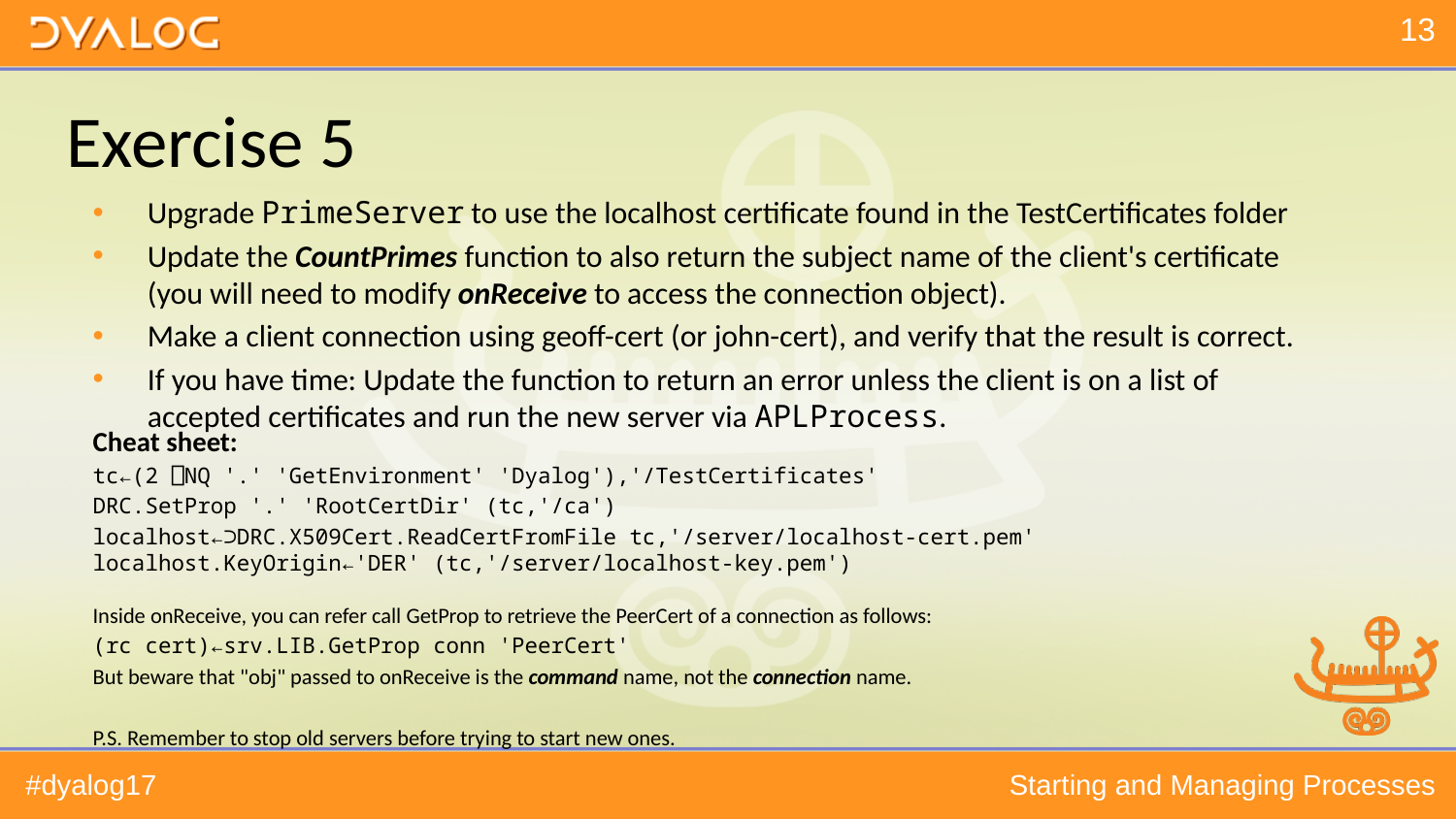

# Exercise 5
Upgrade PrimeServer to use the localhost certificate found in the TestCertificates folder
Update the CountPrimes function to also return the subject name of the client's certificate (you will need to modify onReceive to access the connection object).
Make a client connection using geoff-cert (or john-cert), and verify that the result is correct.
If you have time: Update the function to return an error unless the client is on a list of accepted certificates and run the new server via APLProcess.
Cheat sheet:
tc←(2 ⎕NQ '.' 'GetEnvironment' 'Dyalog'),'/TestCertificates'
DRC.SetProp '.' 'RootCertDir' (tc,'/ca')
localhost←⊃DRC.X509Cert.ReadCertFromFile tc,'/server/localhost-cert.pem'
localhost.KeyOrigin←'DER' (tc,'/server/localhost-key.pem')
Inside onReceive, you can refer call GetProp to retrieve the PeerCert of a connection as follows:
(rc cert)←srv.LIB.GetProp conn 'PeerCert'
But beware that "obj" passed to onReceive is the command name, not the connection name.

P.S. Remember to stop old servers before trying to start new ones.